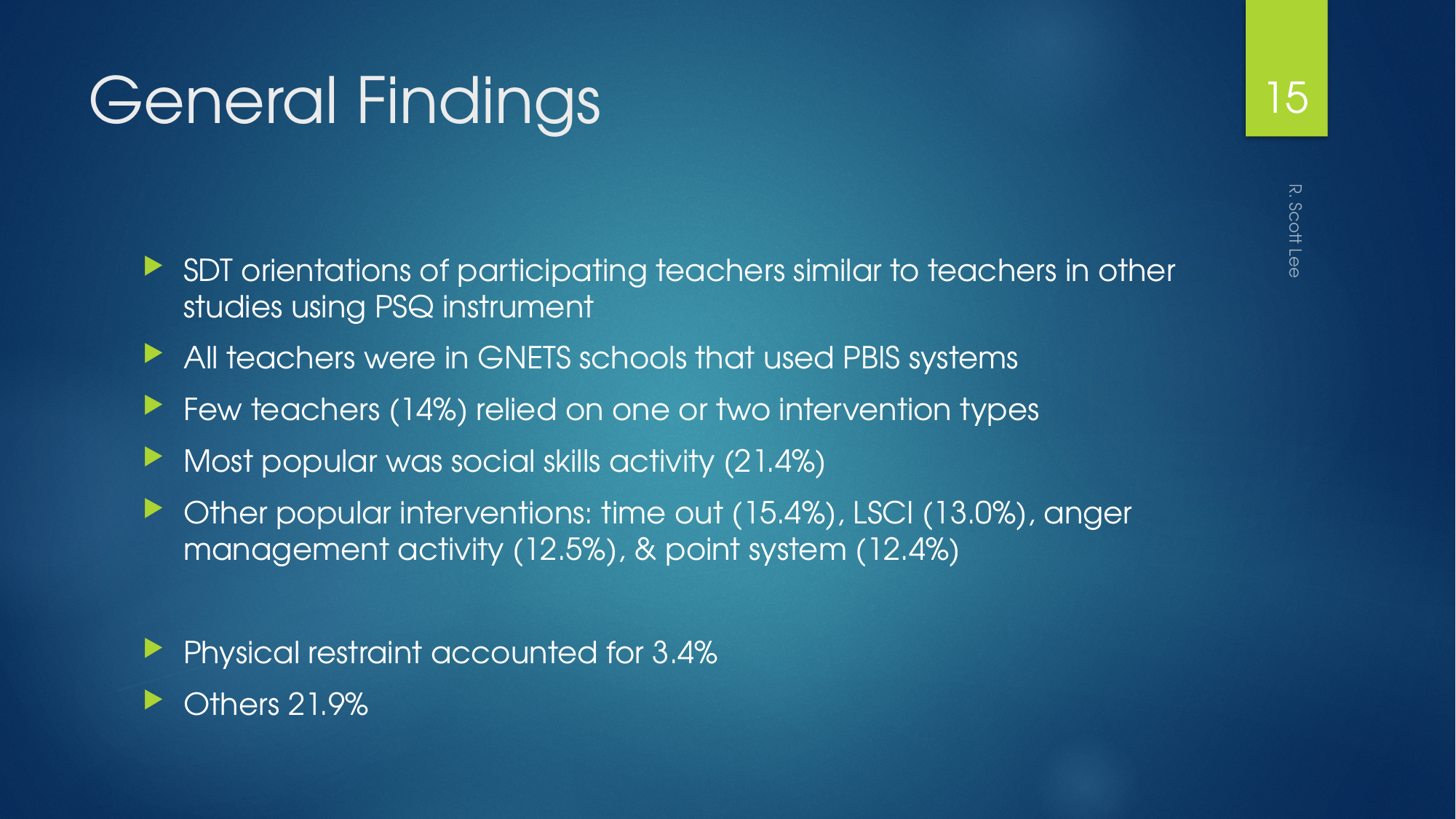

15
# General Findings
SDT orientations of participating teachers similar to teachers in other studies using PSQ instrument
All teachers were in GNETS schools that used PBIS systems
Few teachers (14%) relied on one or two intervention types
Most popular was social skills activity (21.4%)
Other popular interventions: time out (15.4%), LSCI (13.0%), anger management activity (12.5%), & point system (12.4%)

Physical restraint accounted for 3.4%
Others 21.9%
R. Scott Lee